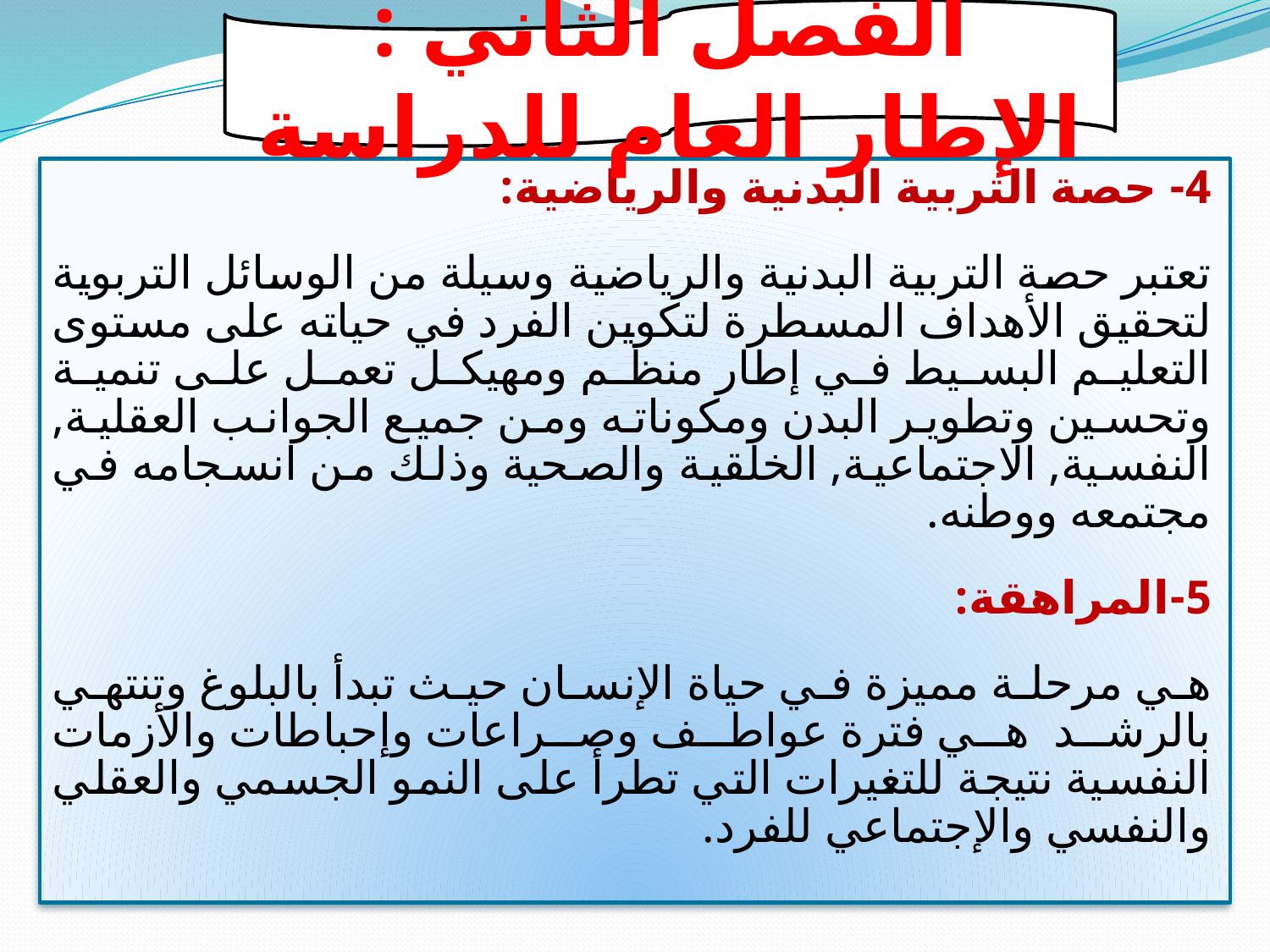

الفصل الثاني : الإطار العام للدراسة
4- حصة التربية البدنية والرياضية:
تعتبر حصة التربية البدنية والرياضية وسيلة من الوسائل التربوية لتحقيق الأهداف المسطرة لتكوين الفرد في حياته على مستوى التعليم البسيط في إطار منظم ومهيكل تعمل على تنمية وتحسين وتطوير البدن ومكوناته ومن جميع الجوانب العقلية, النفسية, الاجتماعية, الخلقية والصحية وذلك من انسجامه في مجتمعه ووطنه.
5-المراهقة:
هي مرحلة مميزة في حياة الإنسان حيث تبدأ بالبلوغ وتنتهي بالرشد  هي فترة عواطف وصراعات وإحباطات والأزمات النفسية نتيجة للتغيرات التي تطرأ على النمو الجسمي والعقلي والنفسي والإجتماعي للفرد.